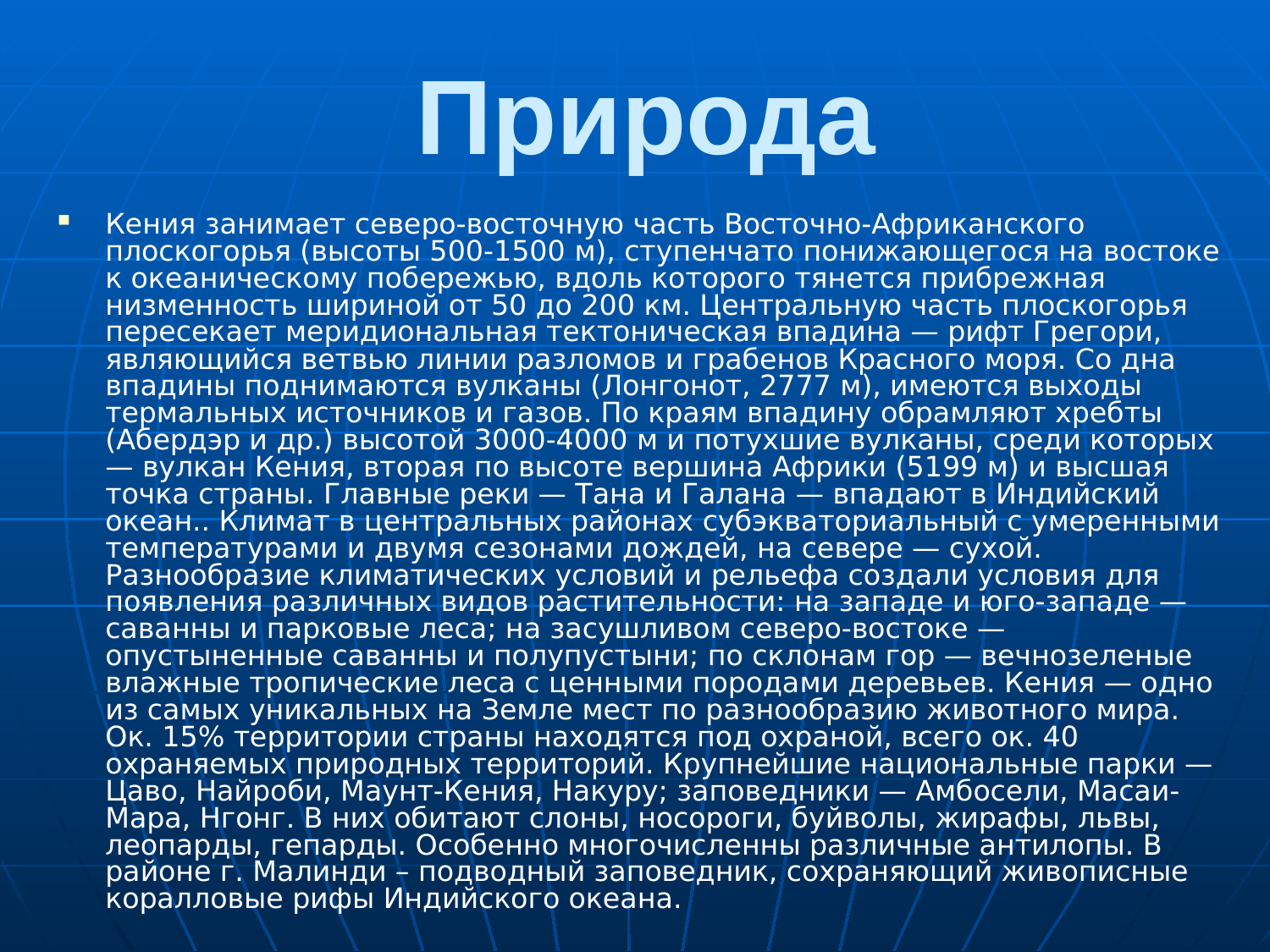

# Природа
Кения занимает северо-восточную часть Восточно-Африканского плоскогорья (высоты 500-1500 м), ступенчато понижающегося на востоке к океаническому побережью, вдоль которого тянется прибрежная низменность шириной от 50 до 200 км. Центральную часть плоскогорья пересекает меридиональная тектоническая впадина — рифт Грегори, являющийся ветвью линии разломов и грабенов Красного моря. Со дна впадины поднимаются вулканы (Лонгонот, 2777 м), имеются выходы термальных источников и газов. По краям впадину обрамляют хребты (Абердэр и др.) высотой 3000-4000 м и потухшие вулканы, среди которых — вулкан Кения, вторая по высоте вершина Африки (5199 м) и высшая точка страны. Главные реки — Тана и Галана — впадают в Индийский океан.. Климат в центральных районах субэкваториальный с умеренными температурами и двумя сезонами дождей, на севере — сухой. Разнообразие климатических условий и рельефа создали условия для появления различных видов растительности: на западе и юго-западе — саванны и парковые леса; на засушливом северо-востоке — опустыненные саванны и полупустыни; по склонам гор — вечнозеленые влажные тропические леса с ценными породами деревьев. Кения — одно из самых уникальных на Земле мест по разнообразию животного мира. Ок. 15% территории страны находятся под охраной, всего ок. 40 охраняемых природных территорий. Крупнейшие национальные парки — Цаво, Найроби, Маунт-Кения, Накуру; заповедники — Амбосели, Масаи-Мара, Нгонг. В них обитают слоны, носороги, буйволы, жирафы, львы, леопарды, гепарды. Особенно многочисленны различные антилопы. В районе г. Малинди – подводный заповедник, сохраняющий живописные коралловые рифы Индийского океана.